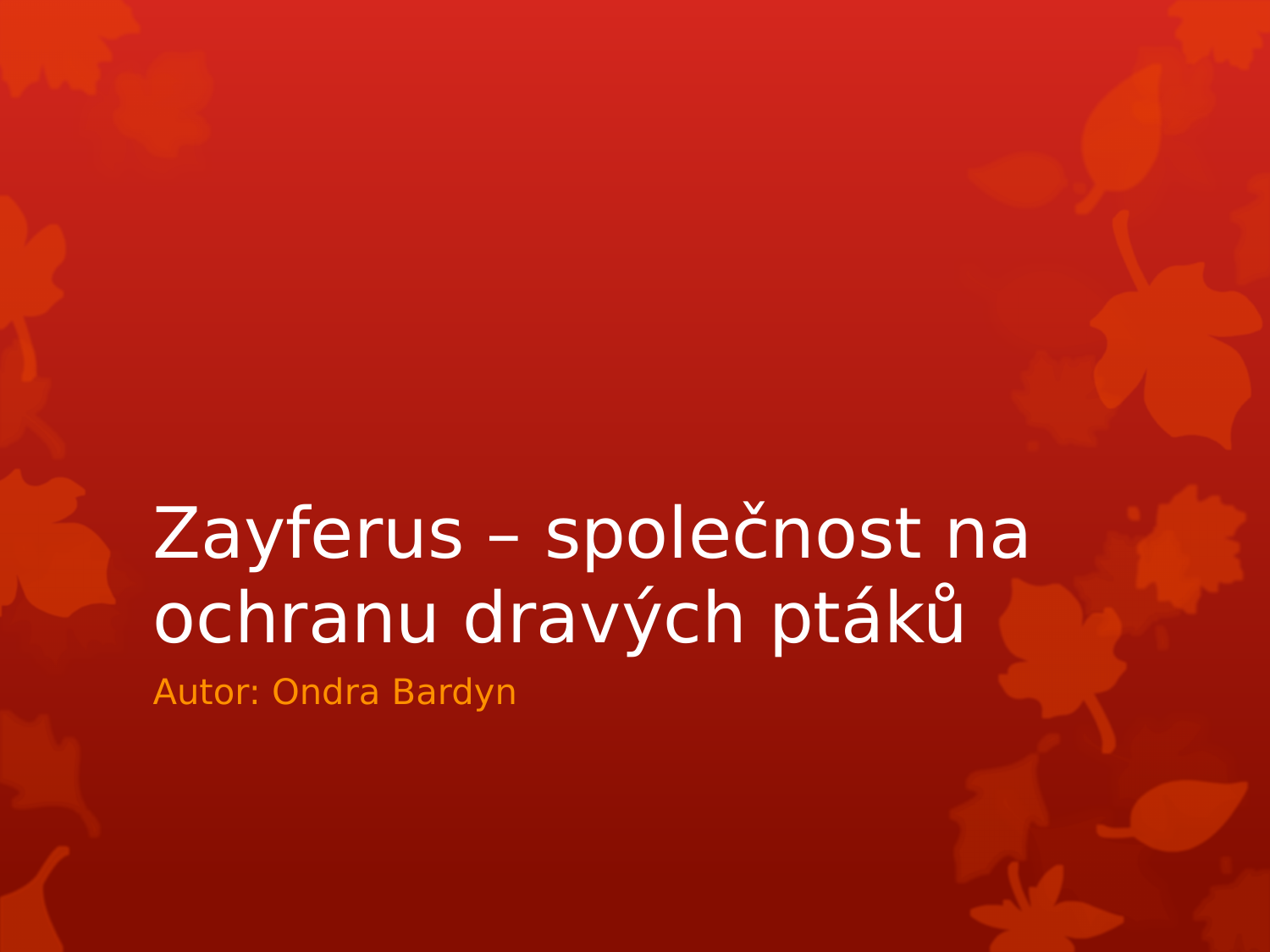

# Zayferus – společnost na ochranu dravých ptáků
Autor: Ondra Bardyn